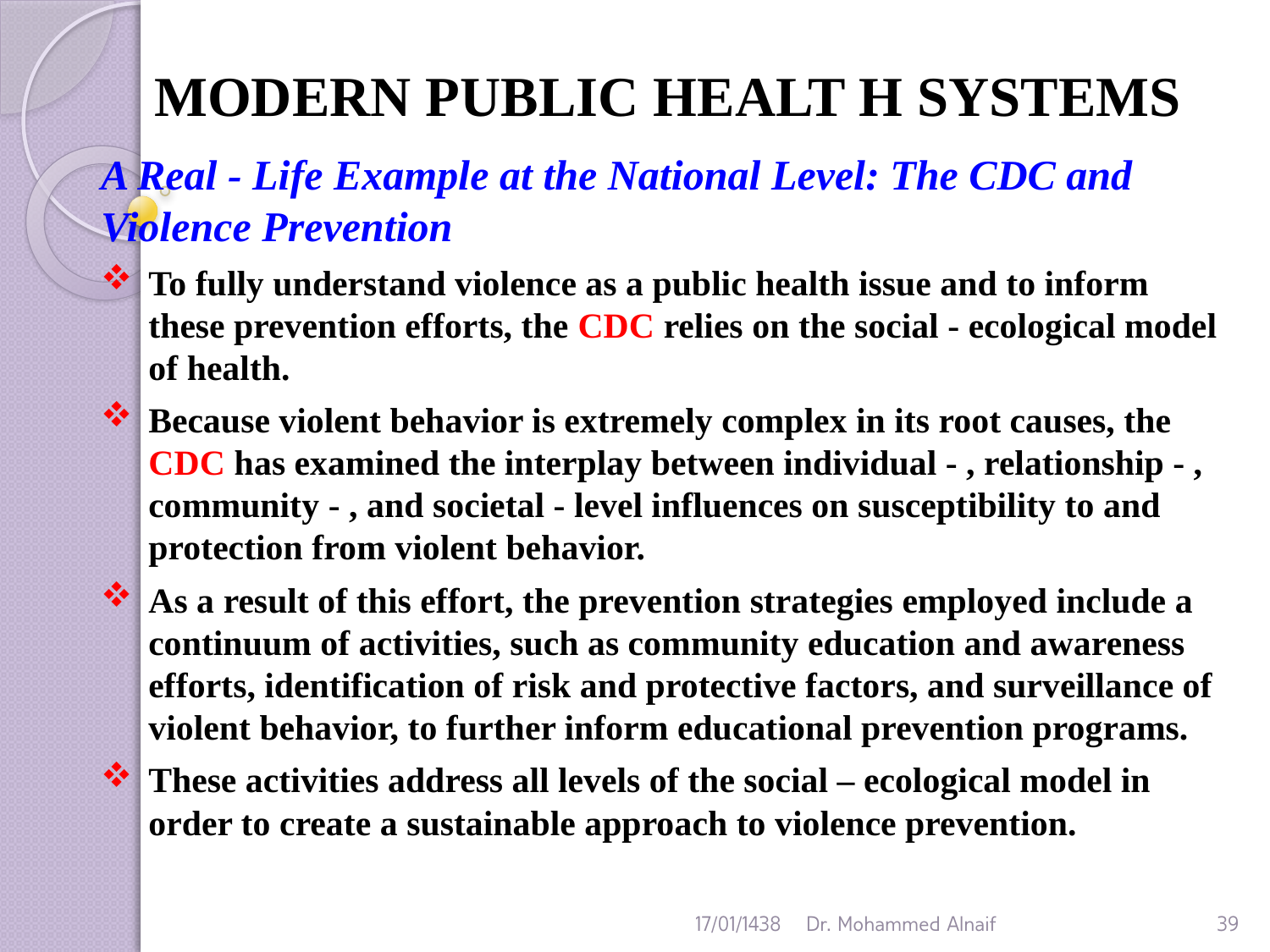

# MODERN PUBLIC HEALT H SYSTEMS
A Real - Life Example at the National Level: The CDC and Violence Prevention
To fully understand violence as a public health issue and to inform these prevention efforts, the CDC relies on the social - ecological model of health.
Because violent behavior is extremely complex in its root causes, the CDC has examined the interplay between individual - , relationship - , community - , and societal - level influences on susceptibility to and protection from violent behavior.
As a result of this effort, the prevention strategies employed include a continuum of activities, such as community education and awareness efforts, identification of risk and protective factors, and surveillance of violent behavior, to further inform educational prevention programs.
These activities address all levels of the social – ecological model in order to create a sustainable approach to violence prevention.
17/01/1438
Dr. Mohammed Alnaif
39